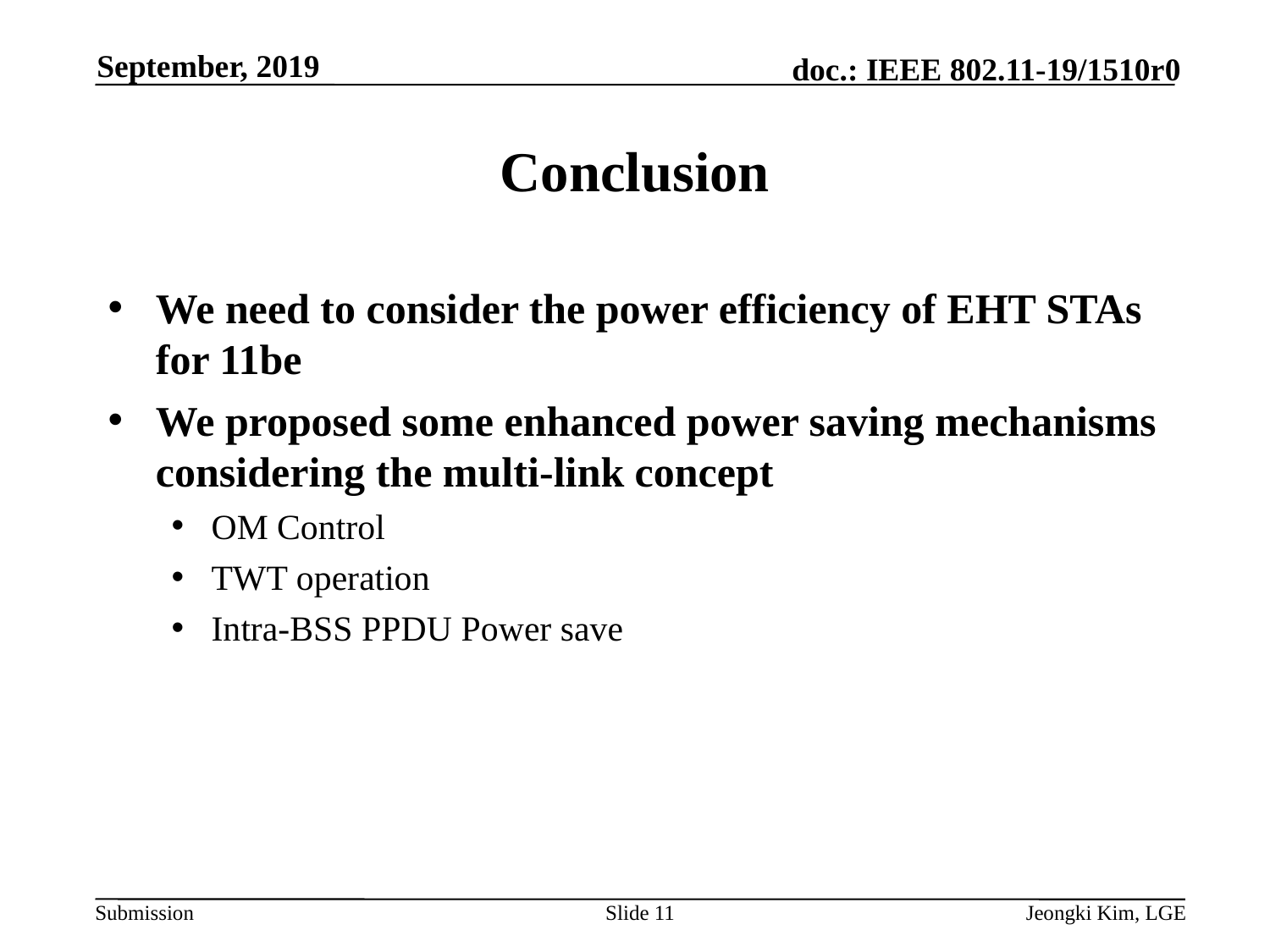

September, 2019
# Conclusion
We need to consider the power efficiency of EHT STAs for 11be
We proposed some enhanced power saving mechanisms considering the multi-link concept
OM Control
TWT operation
Intra-BSS PPDU Power save

Slide 11
Jeongki Kim, LGE